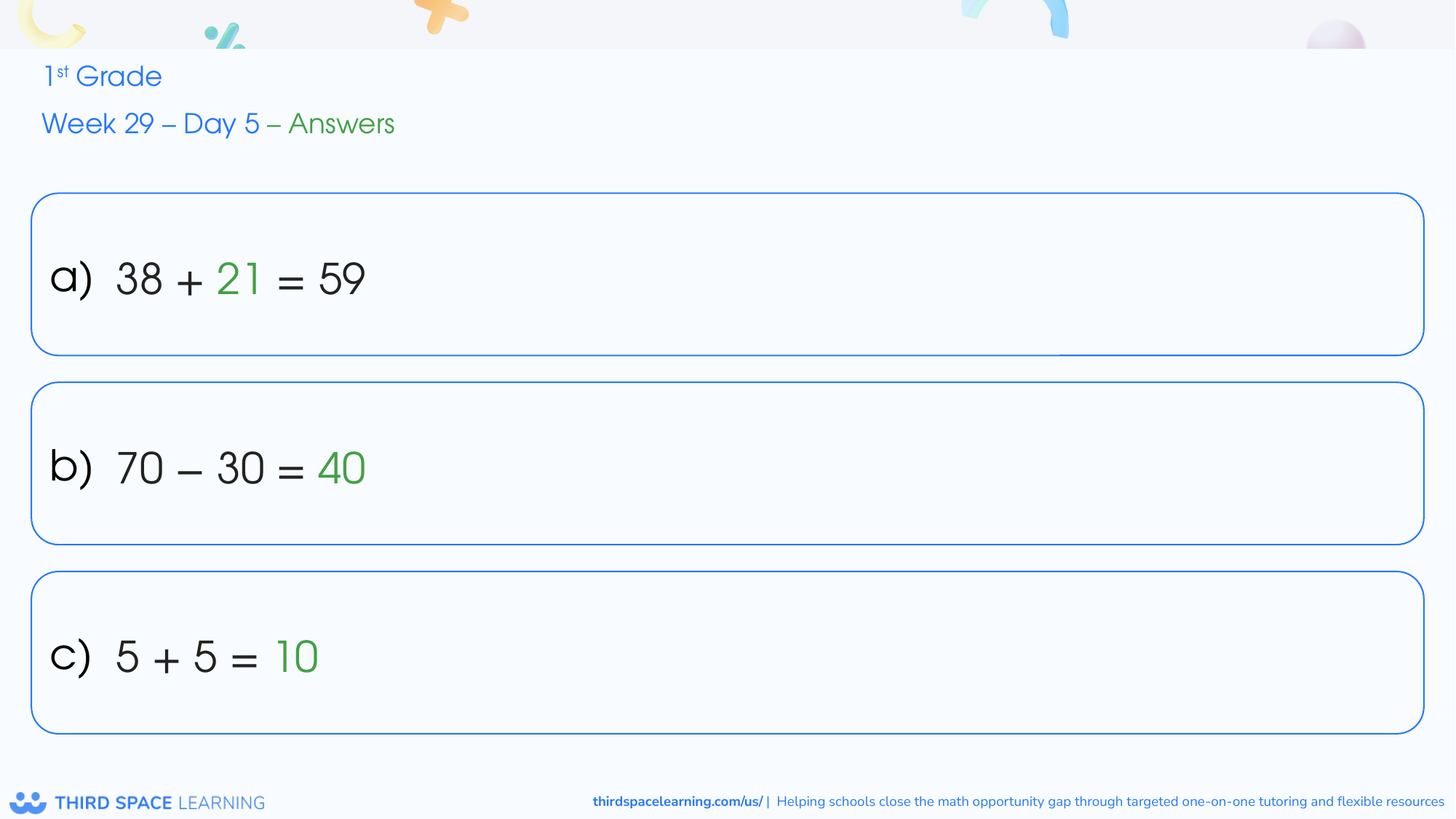

1st Grade
Week 29 – Day 5 – Answers
38 + 21 = 59
70 − 30 = 40
5 + 5 = 10